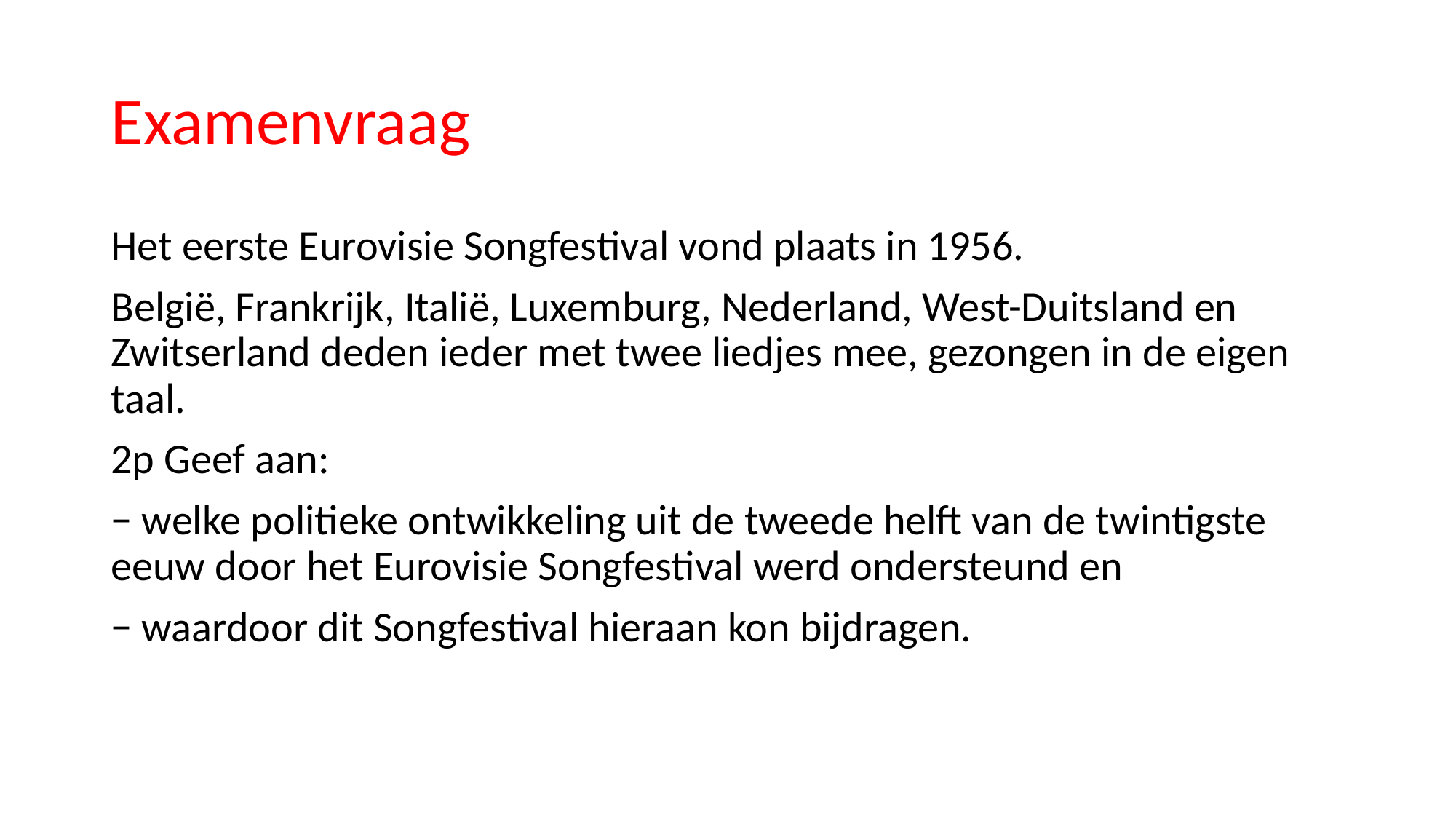

# Examenvraag
Het eerste Eurovisie Songfestival vond plaats in 1956.
België, Frankrijk, Italië, Luxemburg, Nederland, West-Duitsland en Zwitserland deden ieder met twee liedjes mee, gezongen in de eigen taal.
2p Geef aan:
− welke politieke ontwikkeling uit de tweede helft van de twintigste eeuw door het Eurovisie Songfestival werd ondersteund en
− waardoor dit Songfestival hieraan kon bijdragen.